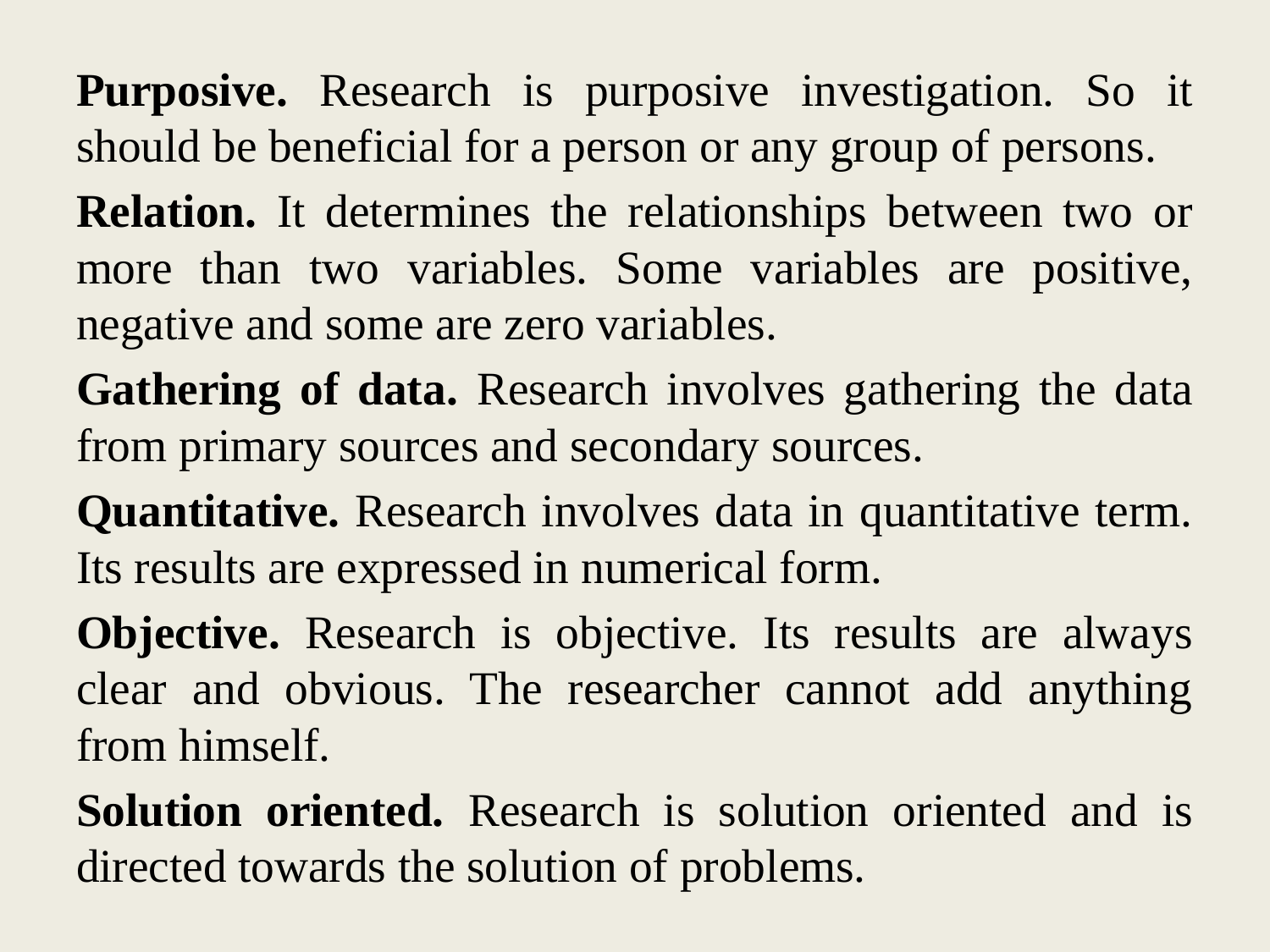

Purposive. Research is purposive investigation. So it should be beneficial for a person or any group of persons.
Relation. It determines the relationships between two or more than two variables. Some variables are positive, negative and some are zero variables.
Gathering of data. Research involves gathering the data from primary sources and secondary sources.
Quantitative. Research involves data in quantitative term. Its results are expressed in numerical form.
Objective. Research is objective. Its results are always clear and obvious. The researcher cannot add anything from himself.
Solution oriented. Research is solution oriented and is directed towards the solution of problems.